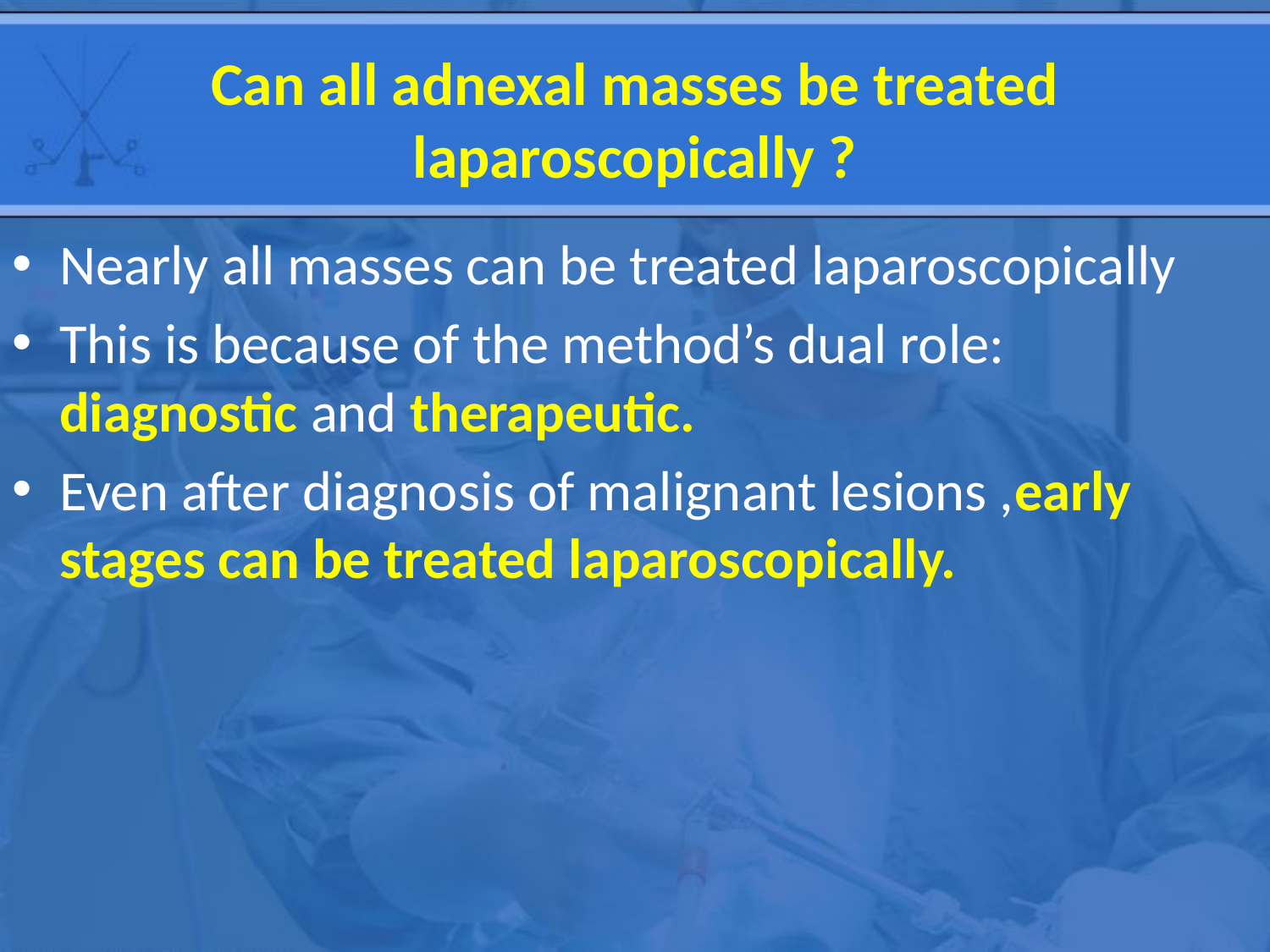

# Can all adnexal masses be treated laparoscopically ?
Nearly all masses can be treated laparoscopically
This is because of the method’s dual role: diagnostic and therapeutic.
Even after diagnosis of malignant lesions ,early stages can be treated laparoscopically.